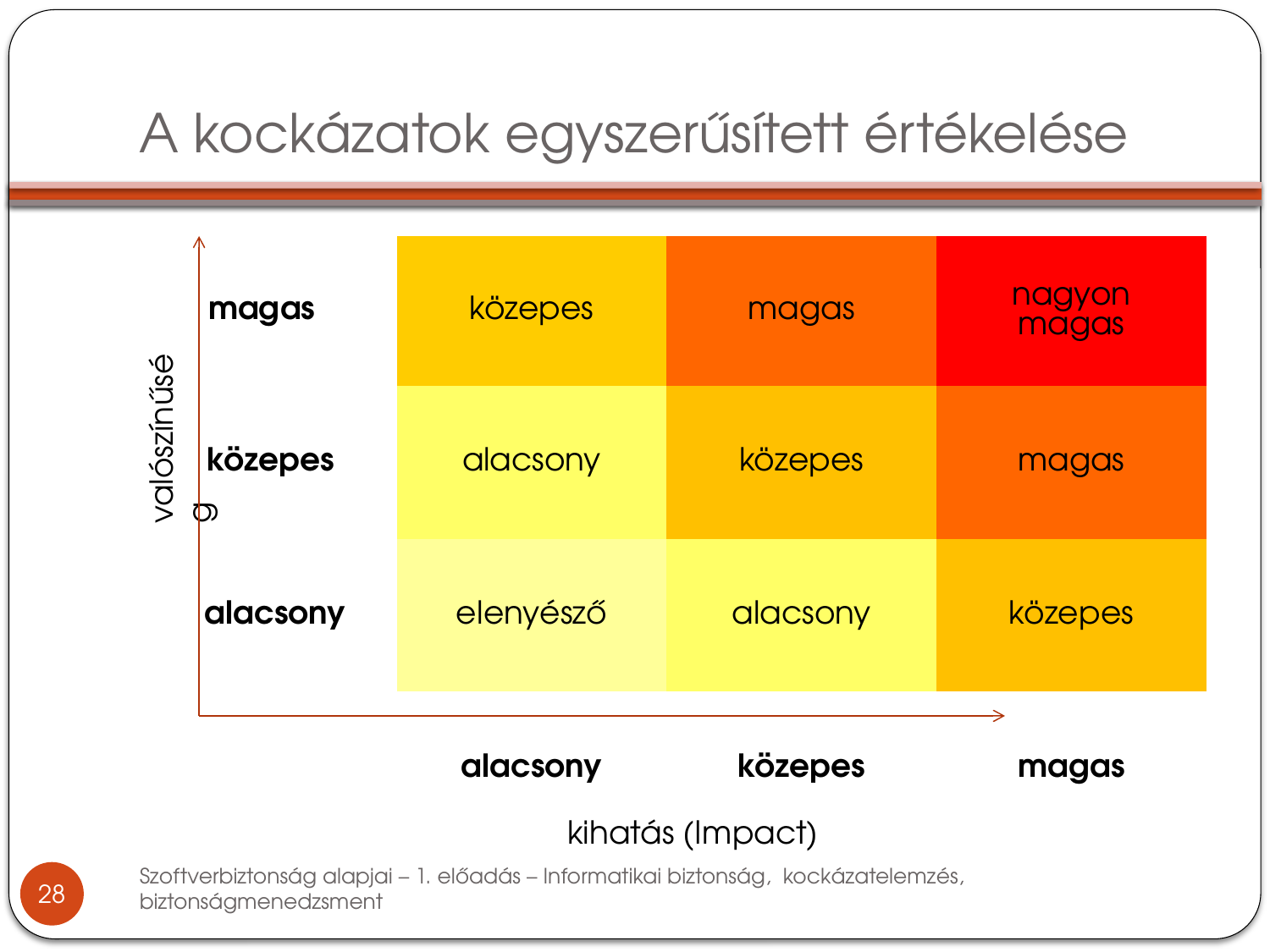

# A kockázatok egyszerűsített értékelése
| magas | közepes | magas | nagyon magas |
| --- | --- | --- | --- |
| közepes | alacsony | közepes | magas |
| alacsony | elenyésző | alacsony | közepes |
|  | alacsony | közepes | magas |
valószínűség
kihatás (Impact)
Szoftverbiztonság alapjai – 1. előadás – Informatikai biztonság,  kockázatelemzés, biztonságmenedzsment
28